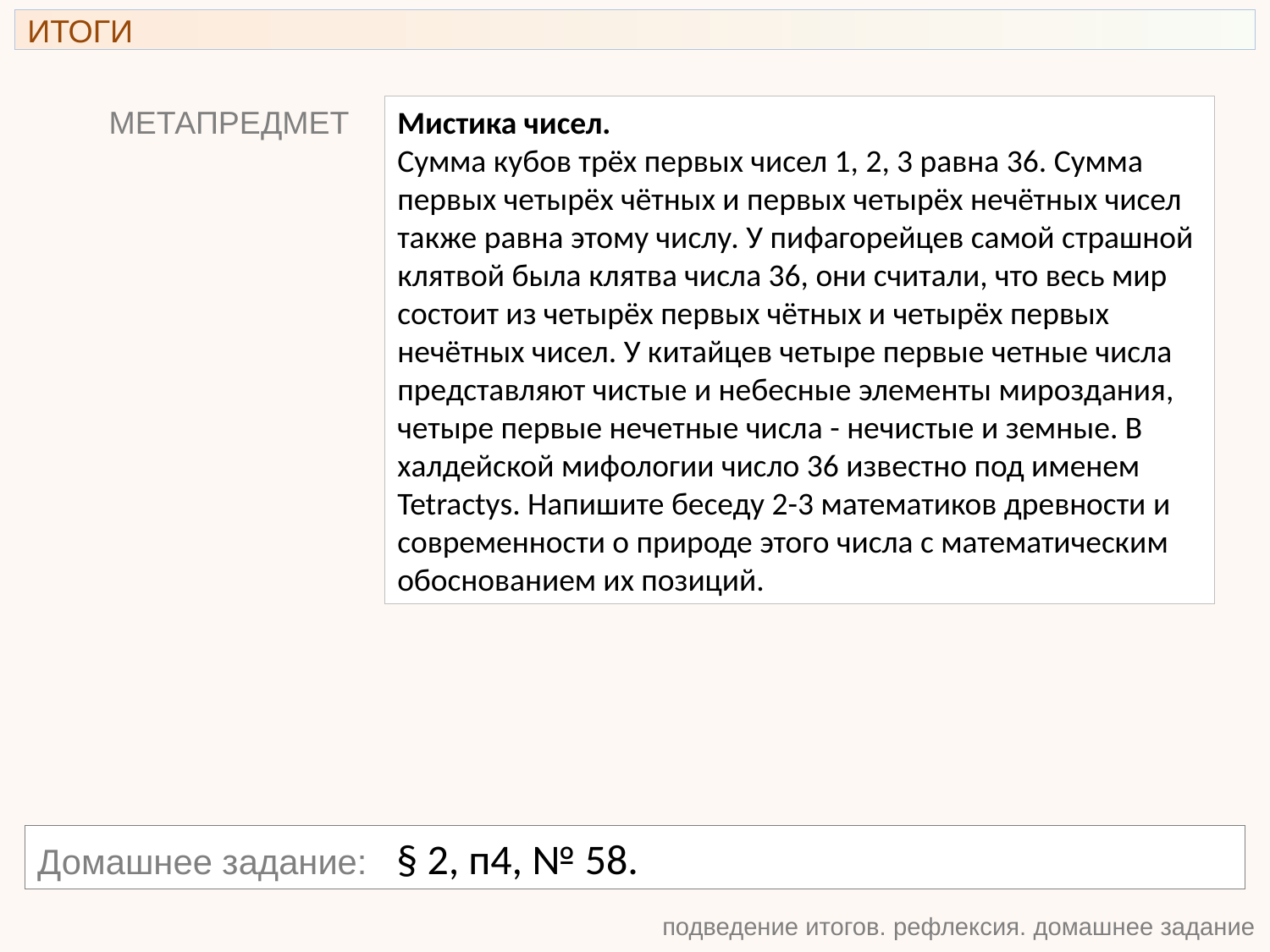

ИТОГИ
МЕТАПРЕДМЕТ
Мистика чисел.
Сумма кубов трёх первых чисел 1, 2, 3 равна 36. Сумма первых четырёх чётных и первых четырёх нечётных чисел также равна этому числу. У пифагорейцев самой страшной клятвой была клятва числа 36, они считали, что весь мир состоит из четырёх первых чётных и четырёх первых нечётных чисел. У китайцев четыре первые четные числа представляют чистые и небесные элементы мироздания, четыре первые нечетные числа - нечистые и земные. В халдейской мифологии число 36 известно под именем Tetractys. Напишите беседу 2-3 математиков древности и современности о природе этого числа с математическим обоснованием их позиций.
Домашнее задание:   § 2, п4, № 58.
подведение итогов. рефлексия. домашнее задание